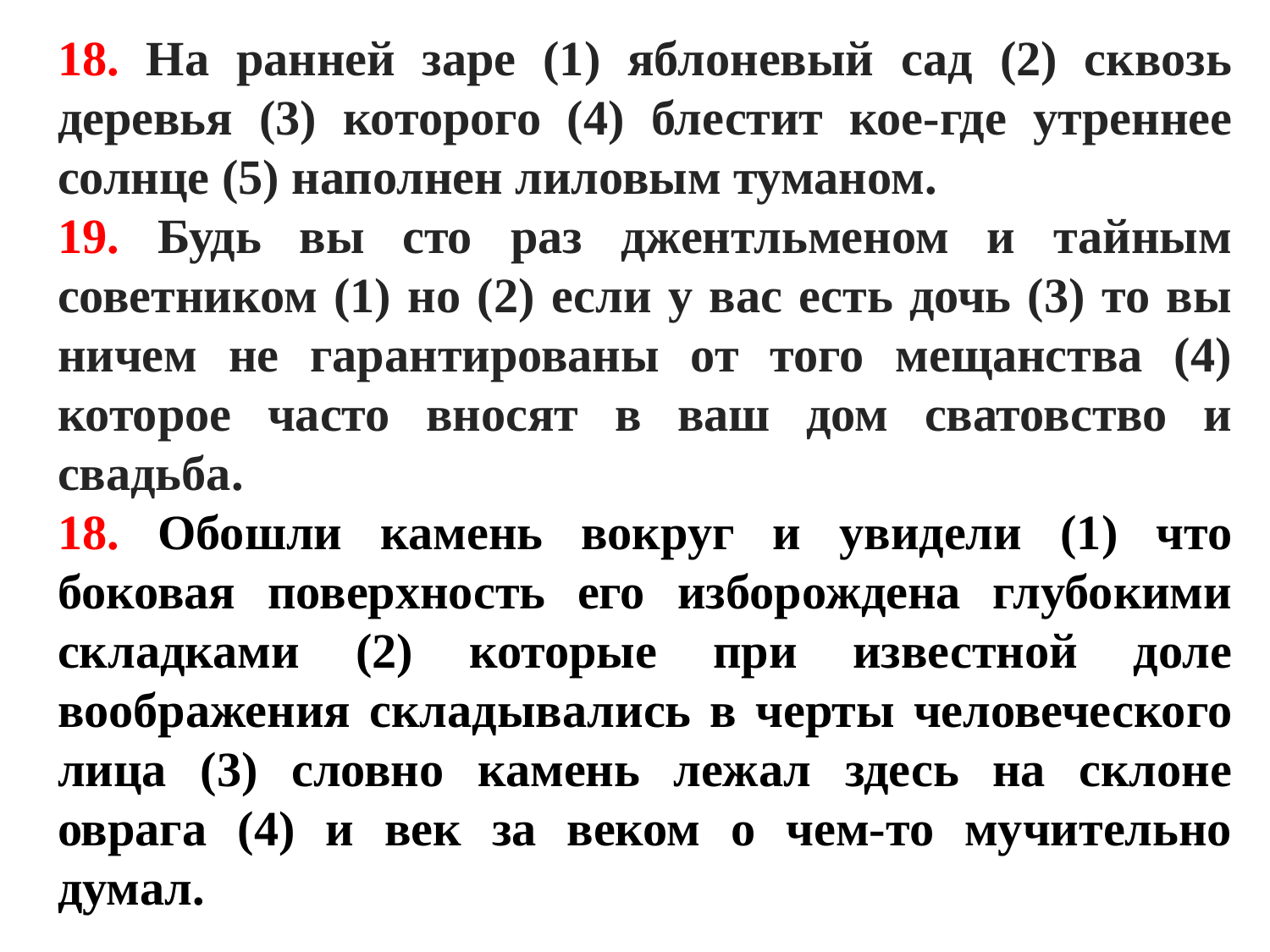

18. На ранней заре (1) яблоневый сад (2) сквозь деревья (3) которого (4) блестит кое-где утреннее солнце (5) наполнен лиловым туманом.
19. Будь вы сто раз джентльменом и тайным советником (1) но (2) если у вас есть дочь (3) то вы ничем не гарантированы от того мещанства (4) которое часто вносят в ваш дом сватовство и свадьба.
18. Обошли камень вокруг и увидели (1) что боковая поверхность его изборождена глубокими складками (2) которые при известной доле воображения складывались в черты человеческого лица (3) словно камень лежал здесь на склоне оврага (4) и век за веком о чем-то мучительно думал.